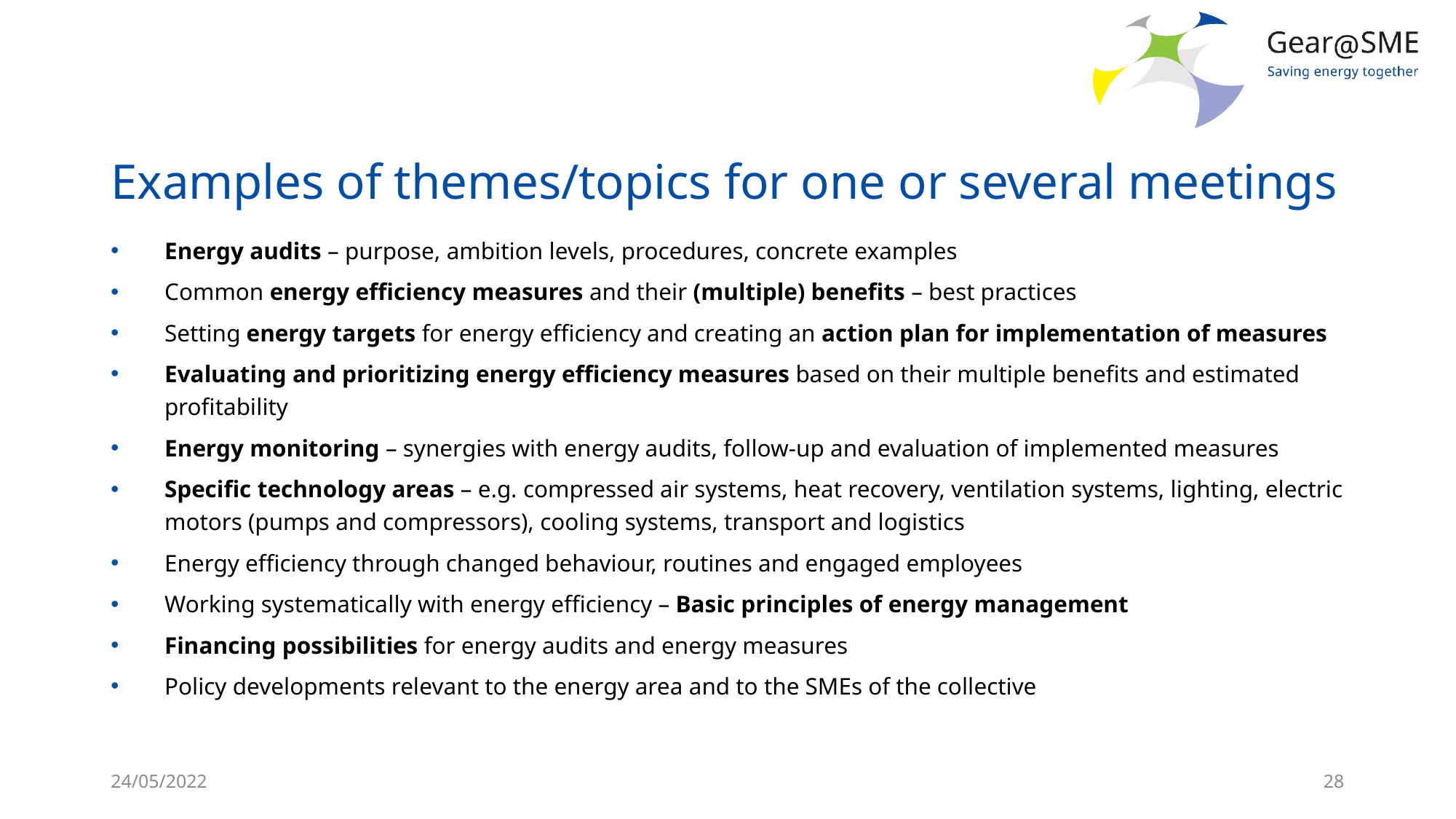

# Examples of themes/topics for one or several meetings
Energy audits – purpose, ambition levels, procedures, concrete examples
Common energy efficiency measures and their (multiple) benefits – best practices
Setting energy targets for energy efficiency and creating an action plan for implementation of measures
Evaluating and prioritizing energy efficiency measures based on their multiple benefits and estimated profitability
Energy monitoring – synergies with energy audits, follow-up and evaluation of implemented measures
Specific technology areas – e.g. compressed air systems, heat recovery, ventilation systems, lighting, electric motors (pumps and compressors), cooling systems, transport and logistics
Energy efficiency through changed behaviour, routines and engaged employees
Working systematically with energy efficiency – Basic principles of energy management
Financing possibilities for energy audits and energy measures
Policy developments relevant to the energy area and to the SMEs of the collective

24/05/2022
28